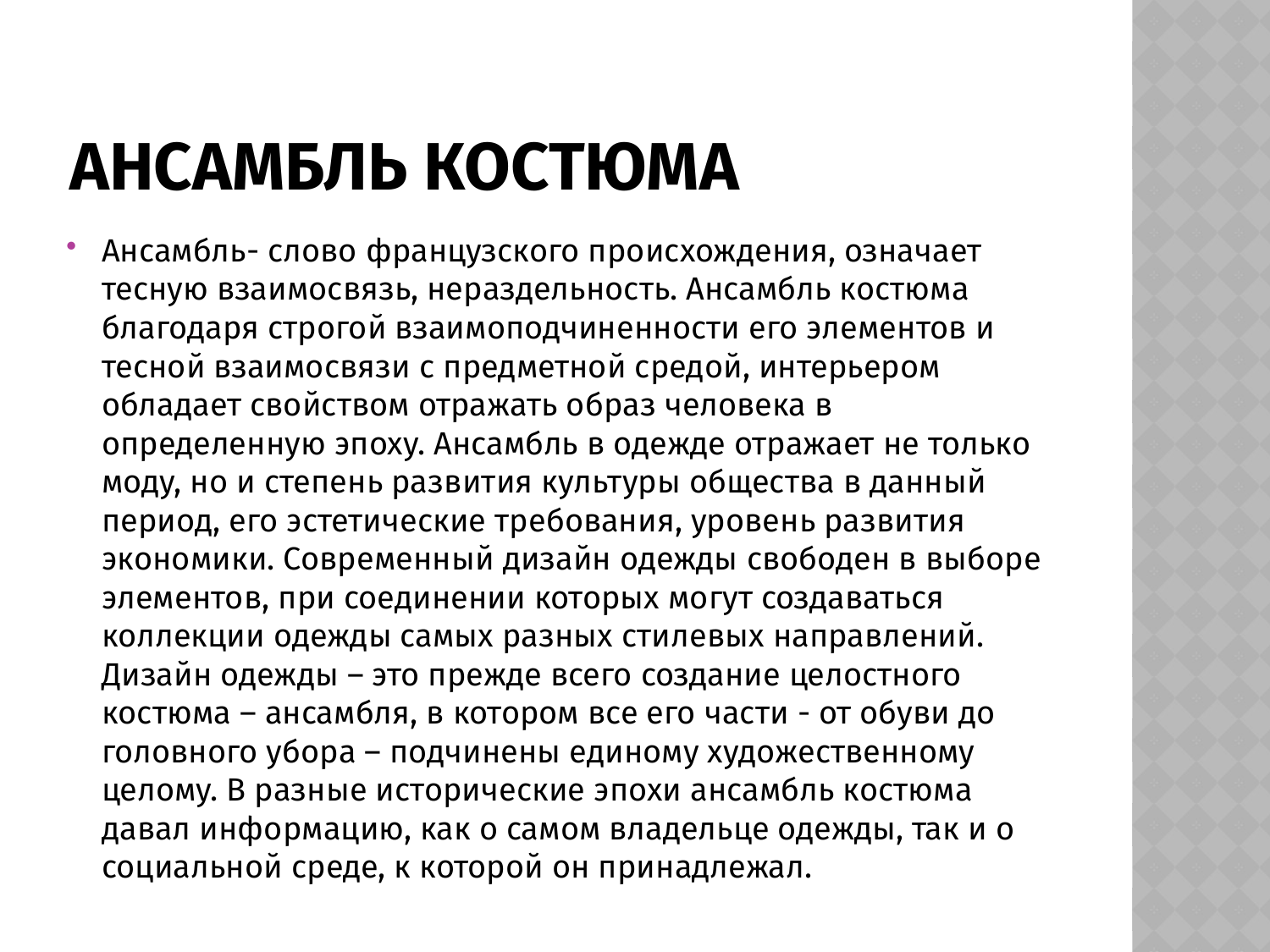

# Ансамбль костюма
Ансамбль- слово французского происхождения, означает тесную взаимосвязь, нераздельность. Ансамбль костюма благодаря строгой взаимоподчиненности его элементов и тесной взаимосвязи с предметной средой, интерьером обладает свойством отражать образ человека в определенную эпоху. Ансамбль в одежде отражает не только моду, но и степень развития культуры общества в данный период, его эстетические требования, уровень развития экономики. Современный дизайн одежды свободен в выборе элементов, при соединении которых могут создаваться коллекции одежды самых разных стилевых направлений. Дизайн одежды – это прежде всего создание целостного костюма – ансамбля, в котором все его части - от обуви до головного убора – подчинены единому художественному целому. В разные исторические эпохи ансамбль костюма давал информацию, как о самом владельце одежды, так и о социальной среде, к которой он принадлежал.